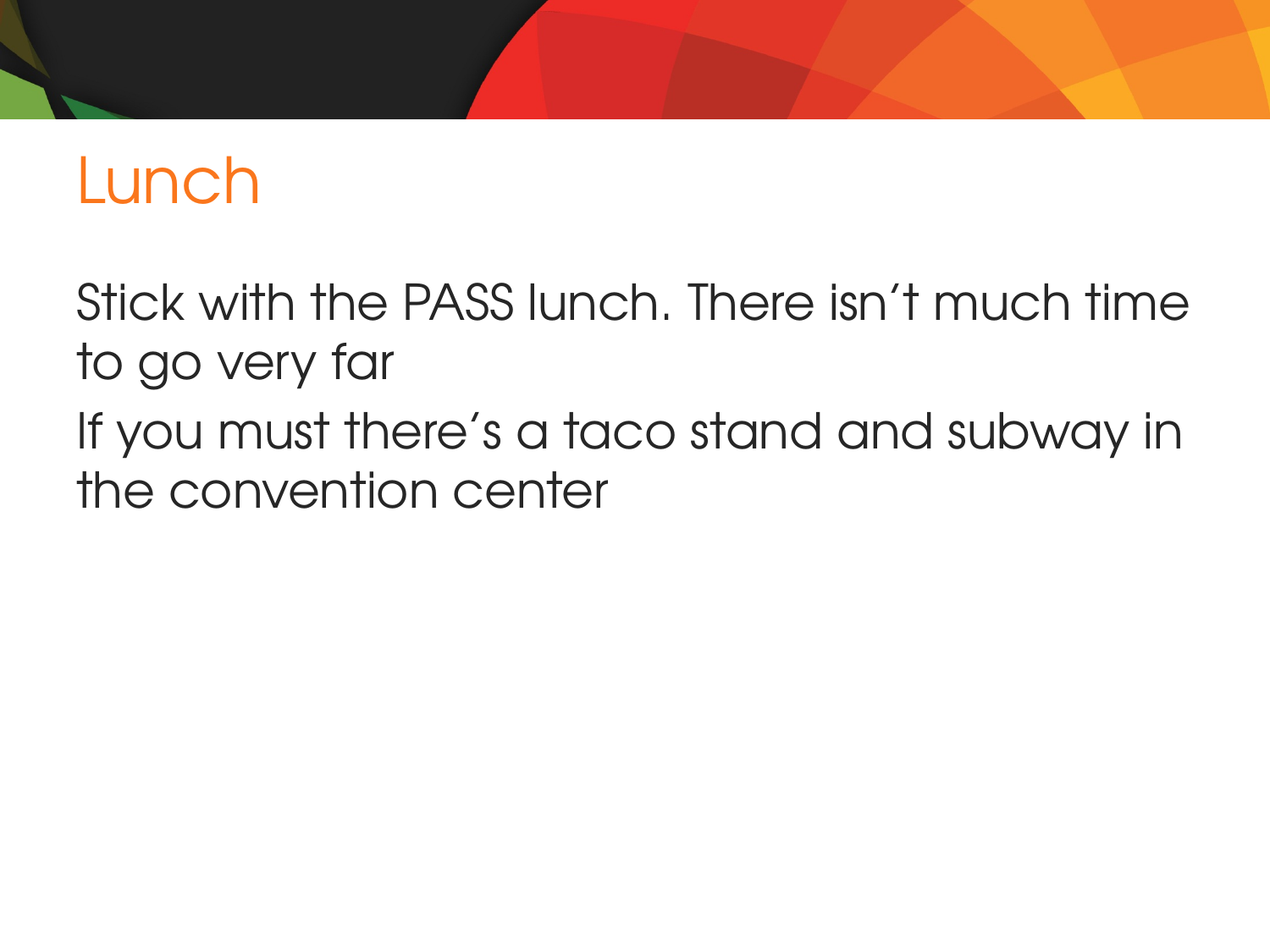

# Lunch
Stick with the PASS lunch. There isn’t much time to go very far
If you must there’s a taco stand and subway in the convention center